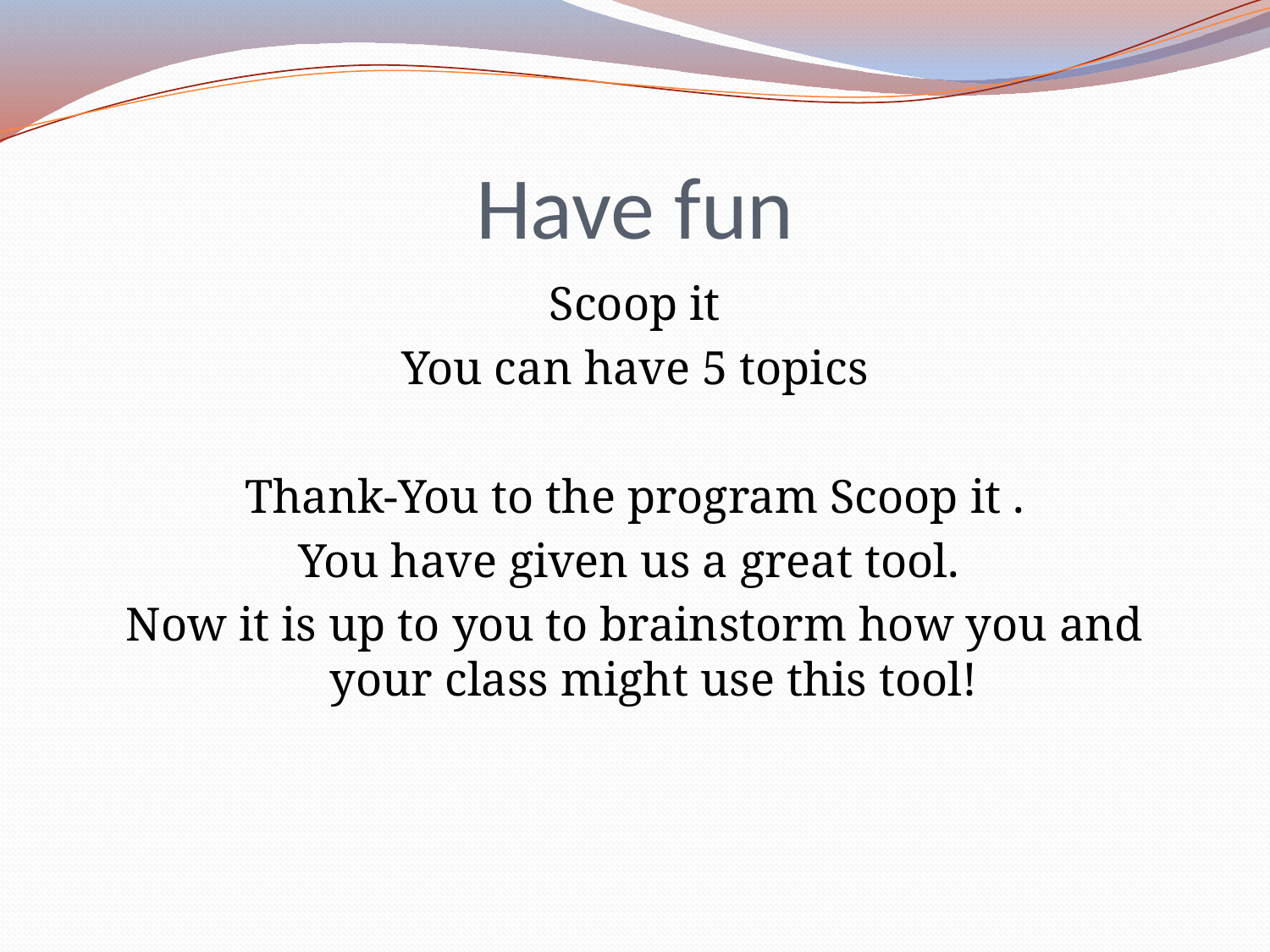

# Have fun
Scoop it
You can have 5 topics

Thank-You to the program Scoop it .
You have given us a great tool.
Now it is up to you to brainstorm how you and your class might use this tool!